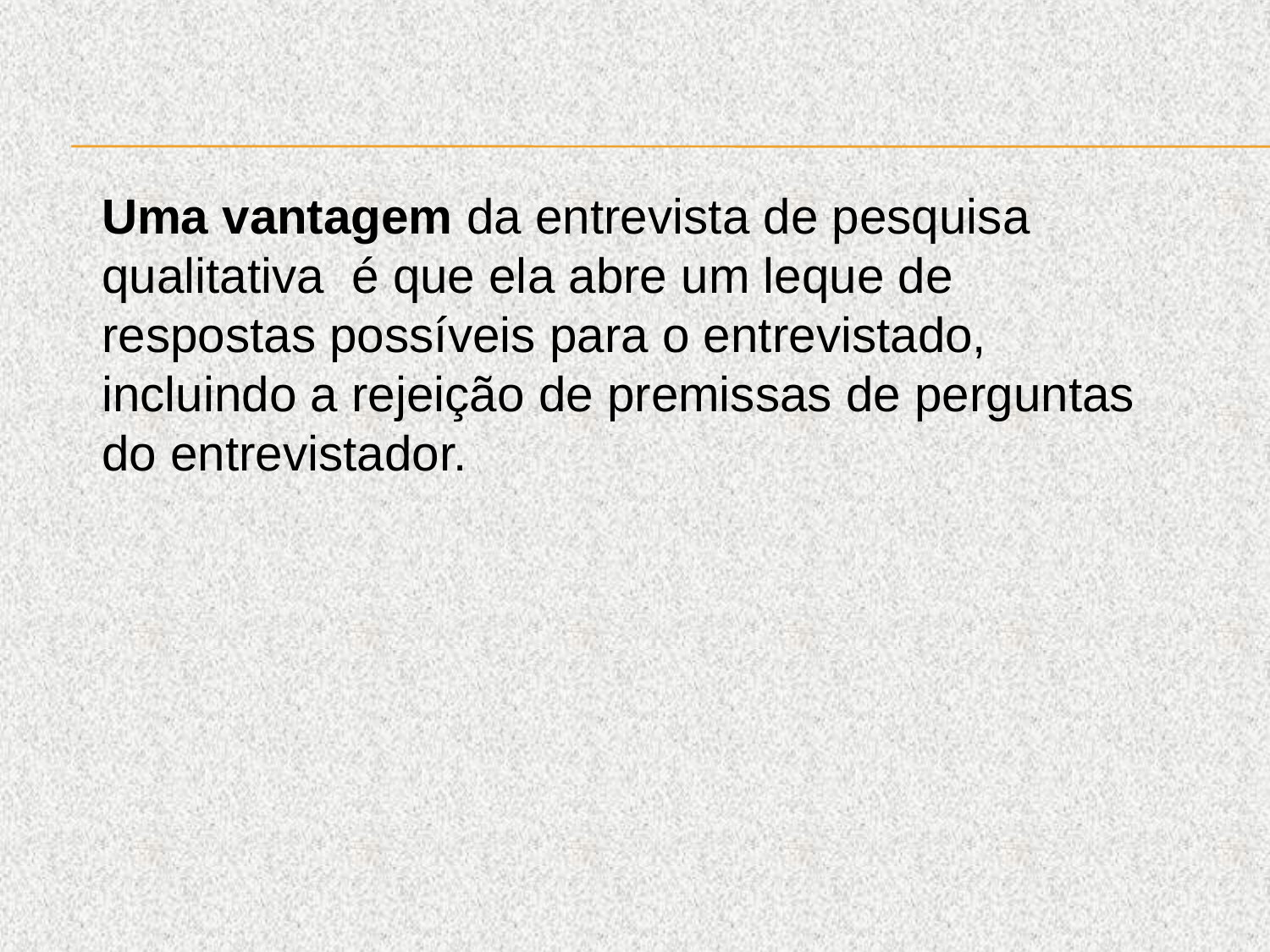

Uma vantagem da entrevista de pesquisa qualitativa  é que ela abre um leque de respostas possíveis para o entrevistado, incluindo a rejeição de premissas de perguntas do entrevistador.